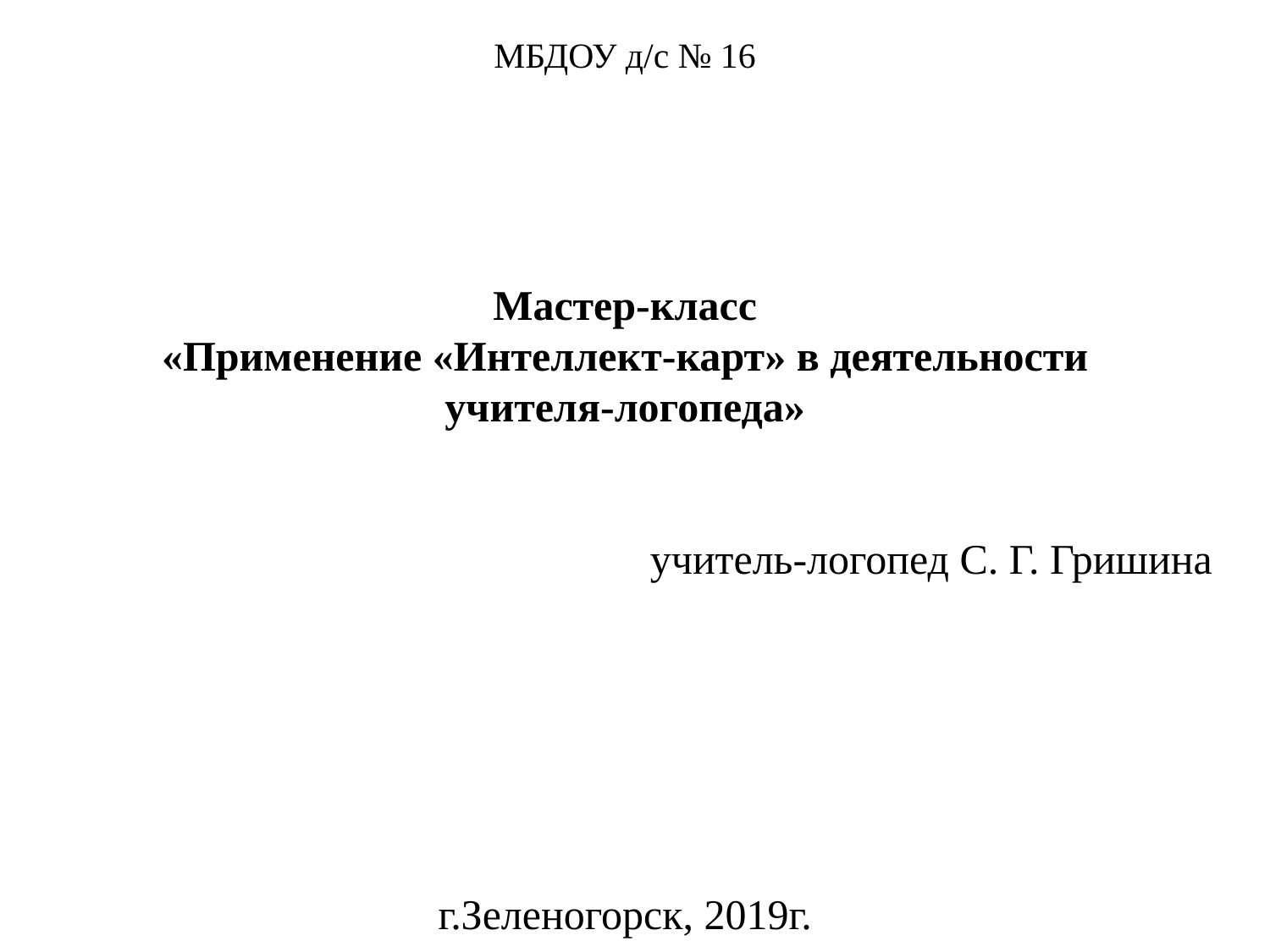

МБДОУ д/с № 16

Мастер-класс
 «Применение «Интеллект-карт» в деятельности
учителя-логопеда»

учитель-логопед С. Г. Гришина

г.Зеленогорск, 2019г.